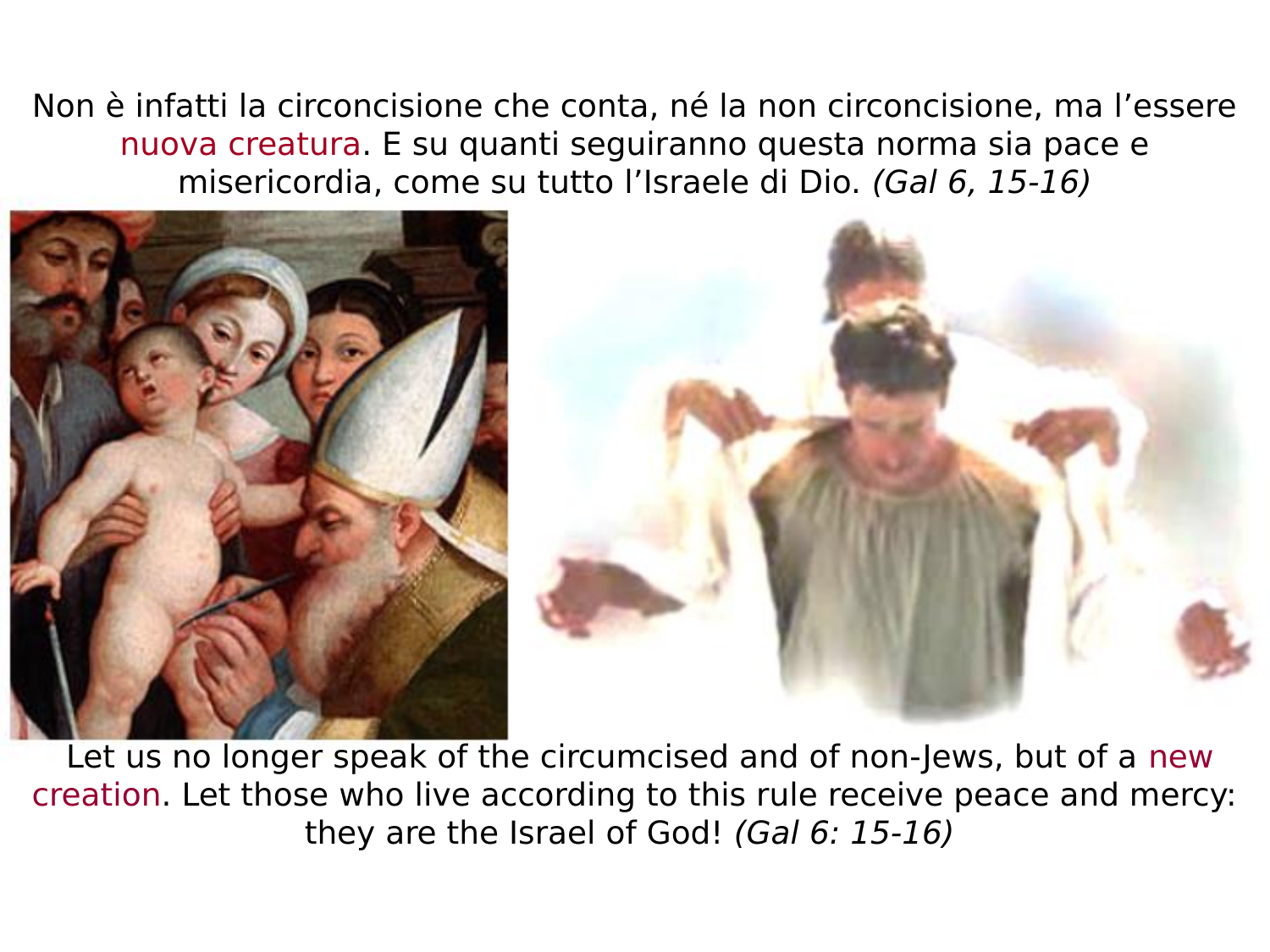

# Non è infatti la circoncisione che conta, né la non circoncisione, ma l’essere nuova creatura. E su quanti seguiranno questa norma sia pace e misericordia, come su tutto l’Israele di Dio. (Gal 6, 15-16)
 Let us no longer speak of the circumcised and of non-Jews, but of a new creation. Let those who live according to this rule receive peace and mercy: they are the Israel of God! (Gal 6: 15-16)